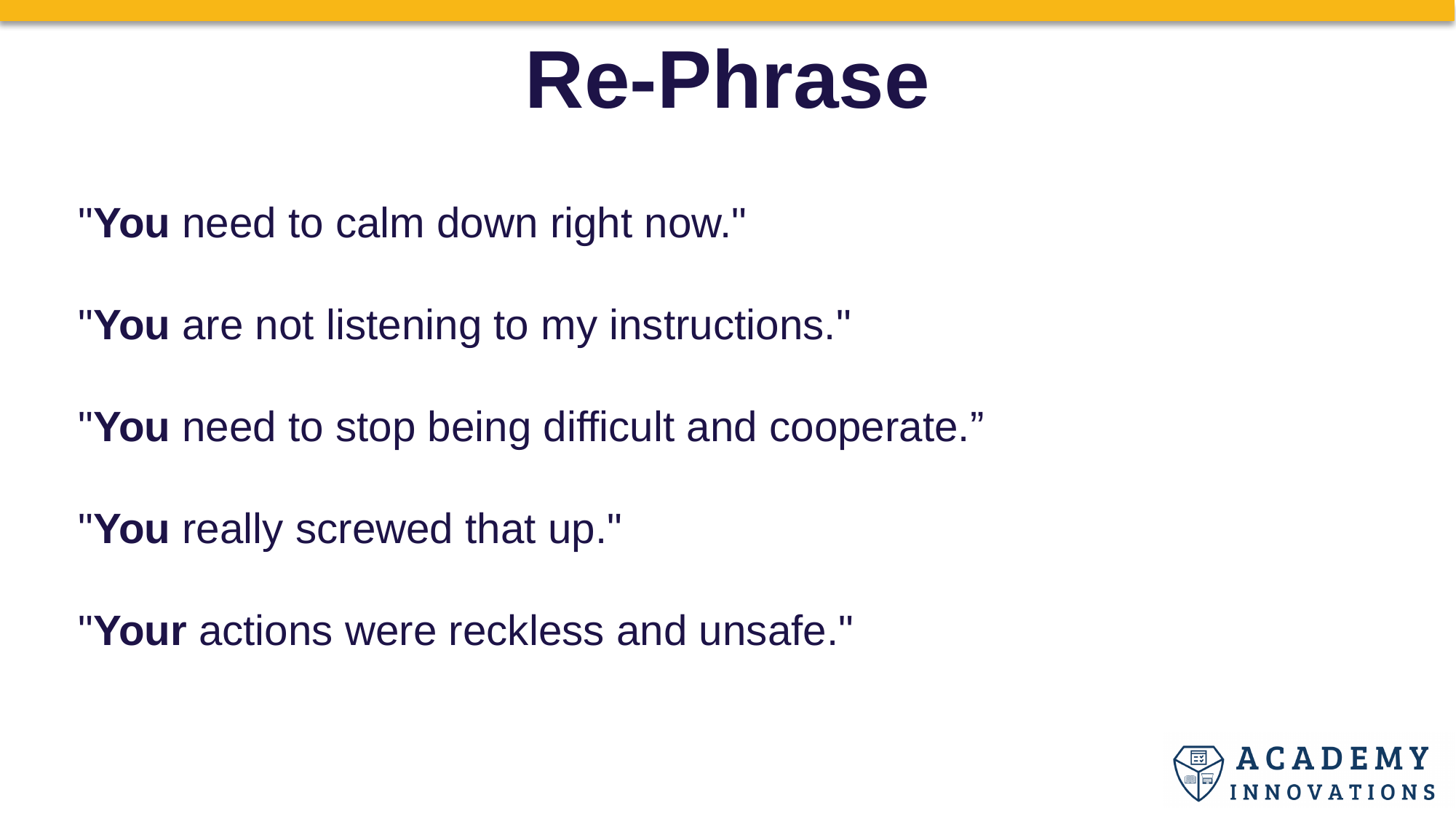

Re-Phrase
"You need to calm down right now."
"You are not listening to my instructions."
"You need to stop being difficult and cooperate.”
"You really screwed that up."
"Your actions were reckless and unsafe."